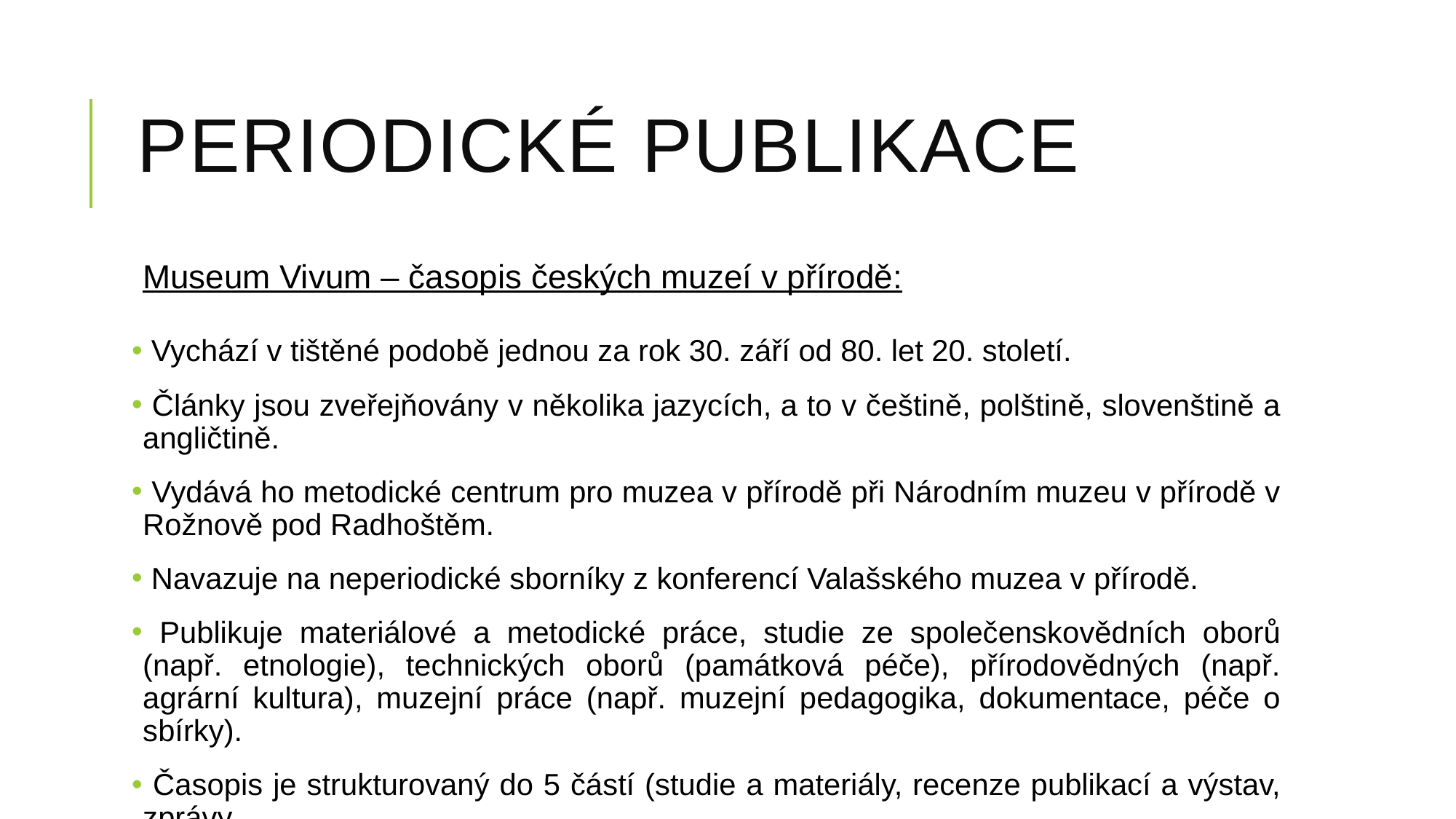

# Periodické publikace
Museum Vivum – časopis českých muzeí v přírodě:
 Vychází v tištěné podobě jednou za rok 30. září od 80. let 20. století.
 Články jsou zveřejňovány v několika jazycích, a to v češtině, polštině, slovenštině a angličtině.
 Vydává ho metodické centrum pro muzea v přírodě při Národním muzeu v přírodě v Rožnově pod Radhoštěm.
 Navazuje na neperiodické sborníky z konferencí Valašského muzea v přírodě.
 Publikuje materiálové a metodické práce, studie ze společenskovědních oborů (např. etnologie), technických oborů (památková péče), přírodovědných (např. agrární kultura), muzejní práce (např. muzejní pedagogika, dokumentace, péče o sbírky).
 Časopis je strukturovaný do 5 částí (studie a materiály, recenze publikací a výstav, zprávy
z činnosti muzeí, konferencí exkurzí a výstav, musealia a osobnosti).